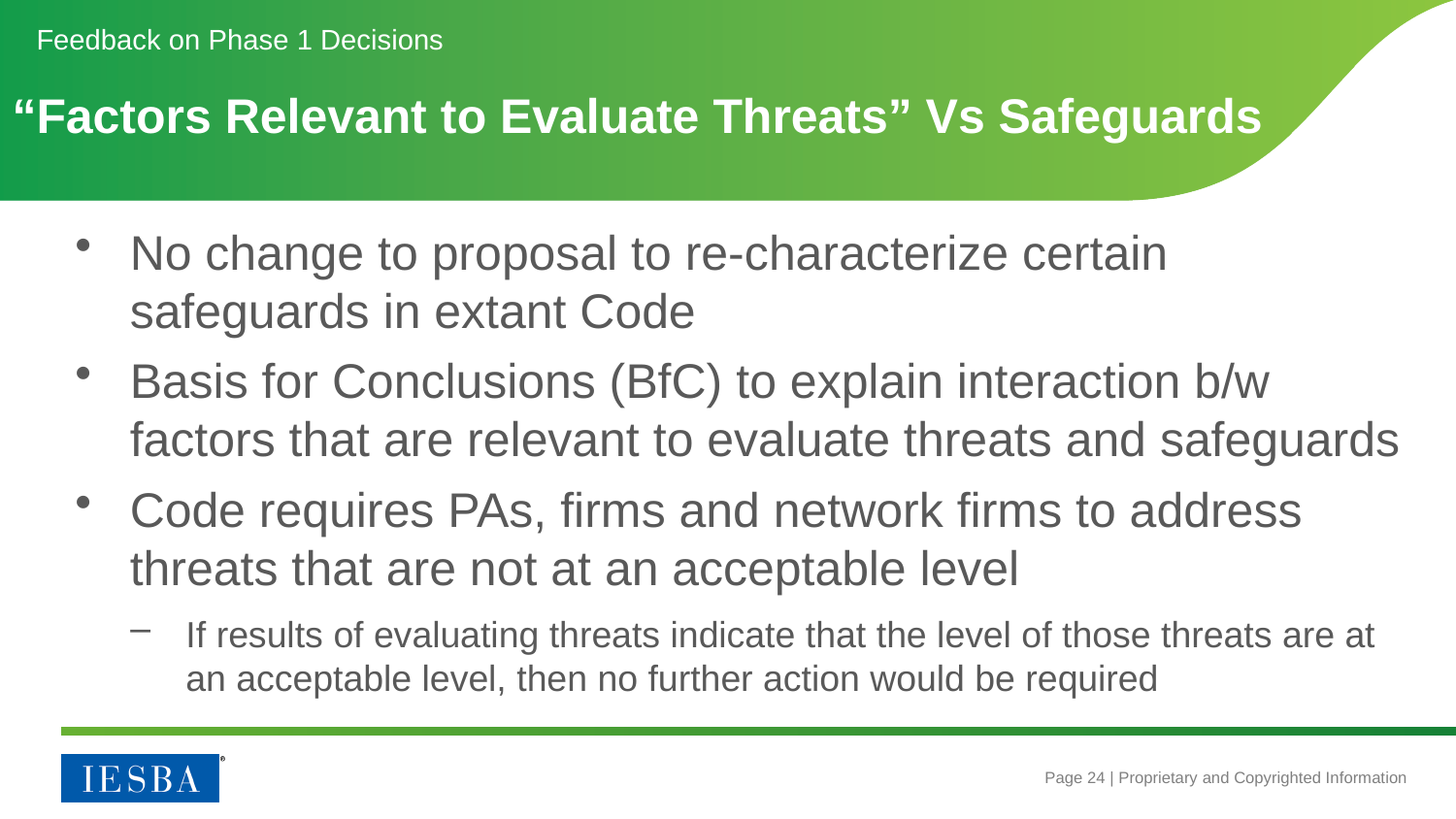

Feedback on Phase 1 Decisions
# “Factors Relevant to Evaluate Threats” Vs Safeguards
No change to proposal to re-characterize certain safeguards in extant Code
Basis for Conclusions (BfC) to explain interaction b/w factors that are relevant to evaluate threats and safeguards
Code requires PAs, firms and network firms to address threats that are not at an acceptable level
If results of evaluating threats indicate that the level of those threats are at an acceptable level, then no further action would be required